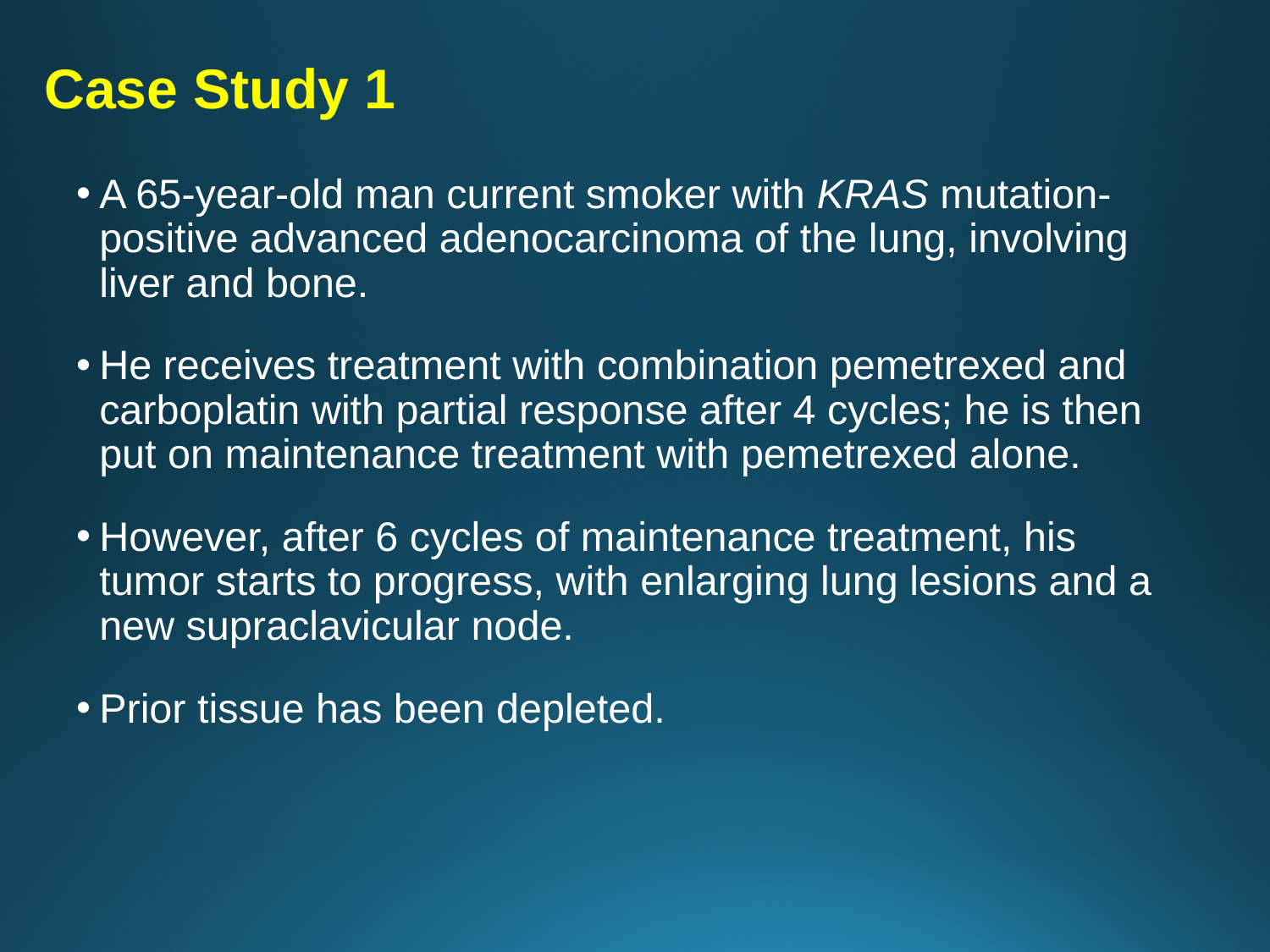

# Case Study 1
A 65-year-old man current smoker with KRAS mutation-positive advanced adenocarcinoma of the lung, involving liver and bone.
He receives treatment with combination pemetrexed and carboplatin with partial response after 4 cycles; he is then put on maintenance treatment with pemetrexed alone.
However, after 6 cycles of maintenance treatment, his tumor starts to progress, with enlarging lung lesions and a new supraclavicular node.
Prior tissue has been depleted.